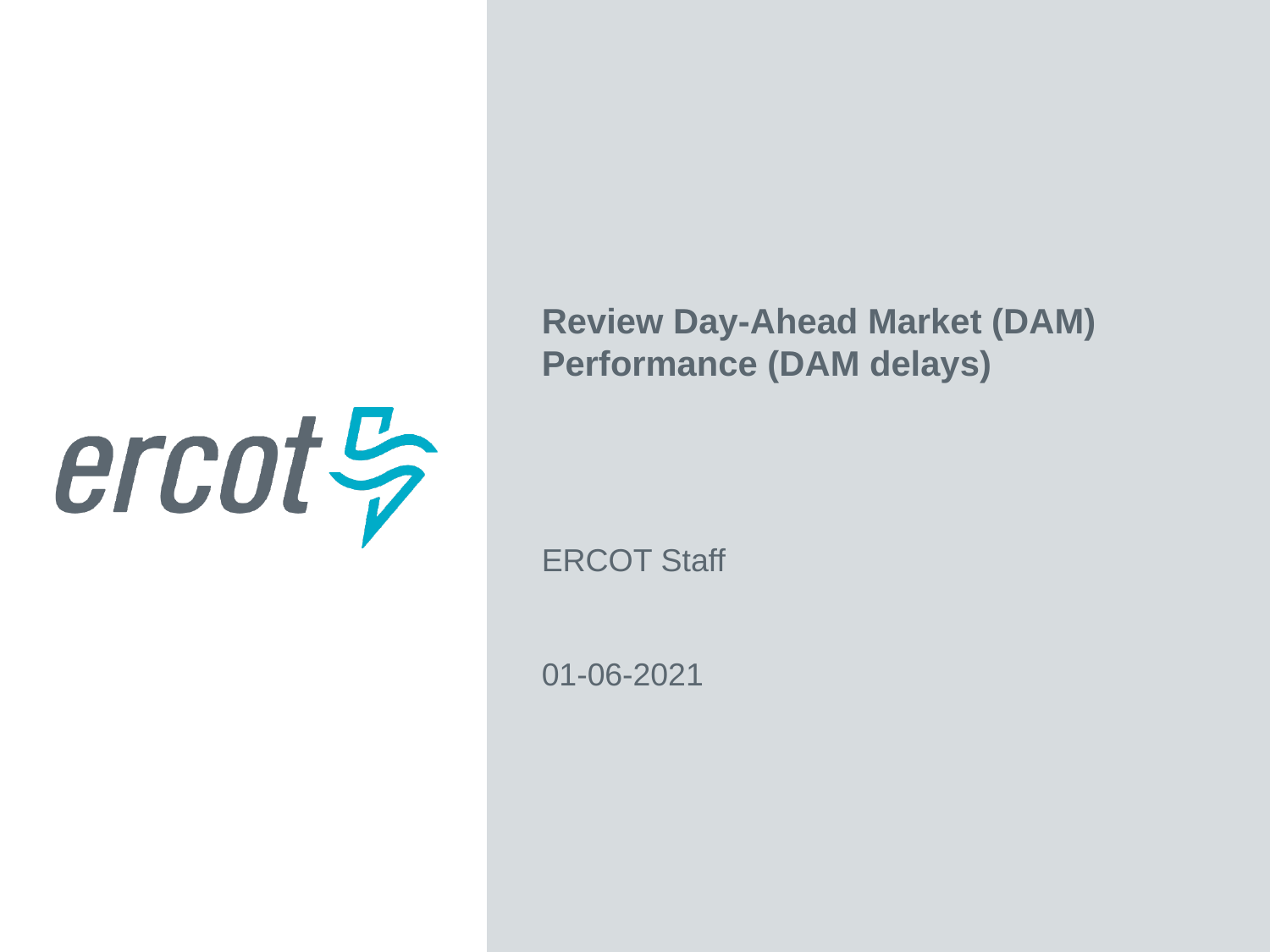

Review Day-Ahead Market (DAM) Performance (DAM delays)

ERCOT Staff

01-06-2021